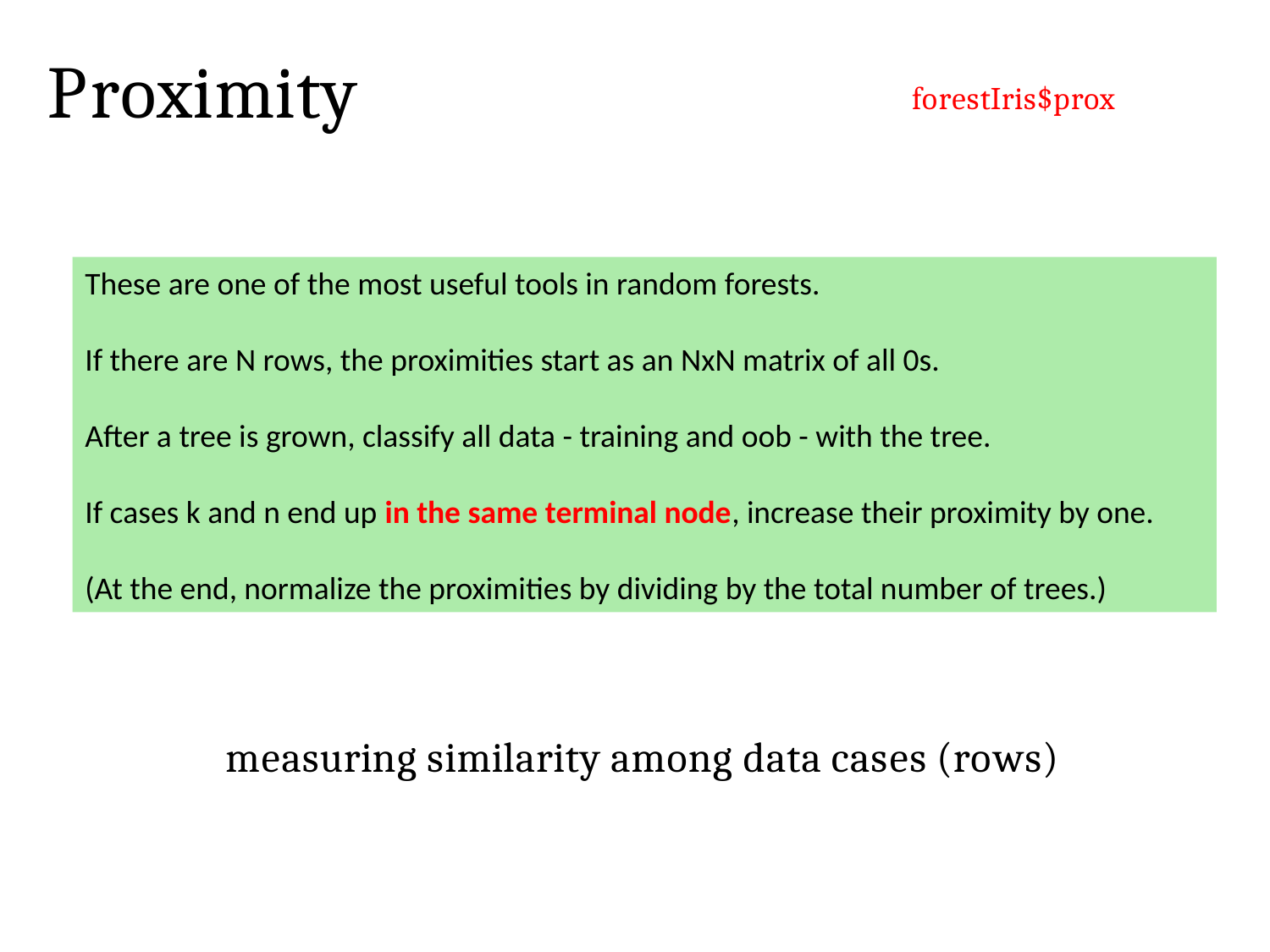

Proximity
forestIris$prox
These are one of the most useful tools in random forests.

If there are N rows, the proximities start as an NxN matrix of all 0s.

After a tree is grown, classify all data - training and oob - with the tree.

If cases k and n end up in the same terminal node, increase their proximity by one.

(At the end, normalize the proximities by dividing by the total number of trees.)
measuring similarity among data cases (rows)